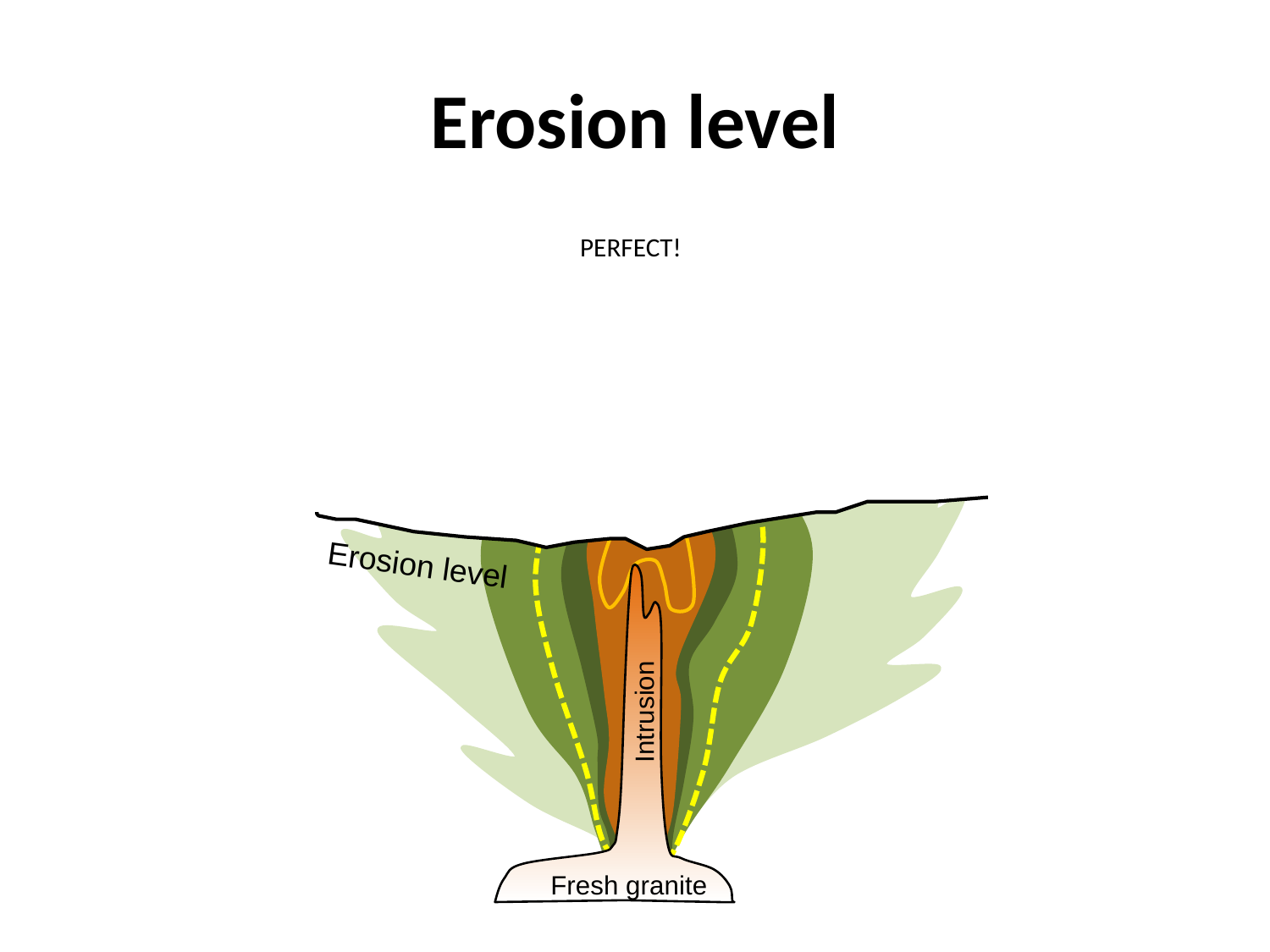

# Erosion level

Clay alteration
PERFECT!

Erosion level

Intrusion
Fresh granite